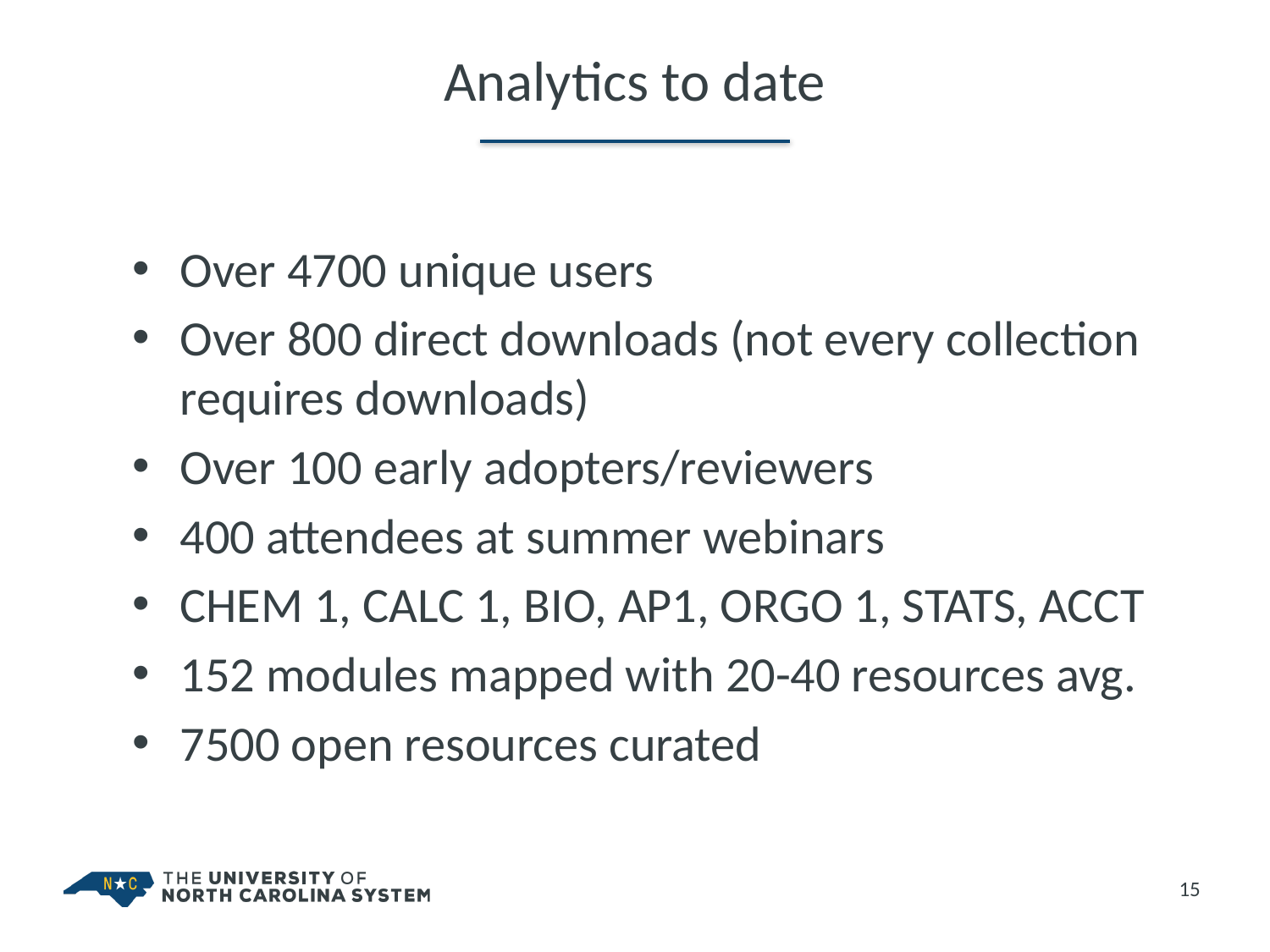

# Analytics to date

Over 4700 unique users
Over 800 direct downloads (not every collection requires downloads)
Over 100 early adopters/reviewers
400 attendees at summer webinars
CHEM 1, CALC 1, BIO, AP1, ORGO 1, STATS, ACCT
152 modules mapped with 20-40 resources avg.
7500 open resources curated

15